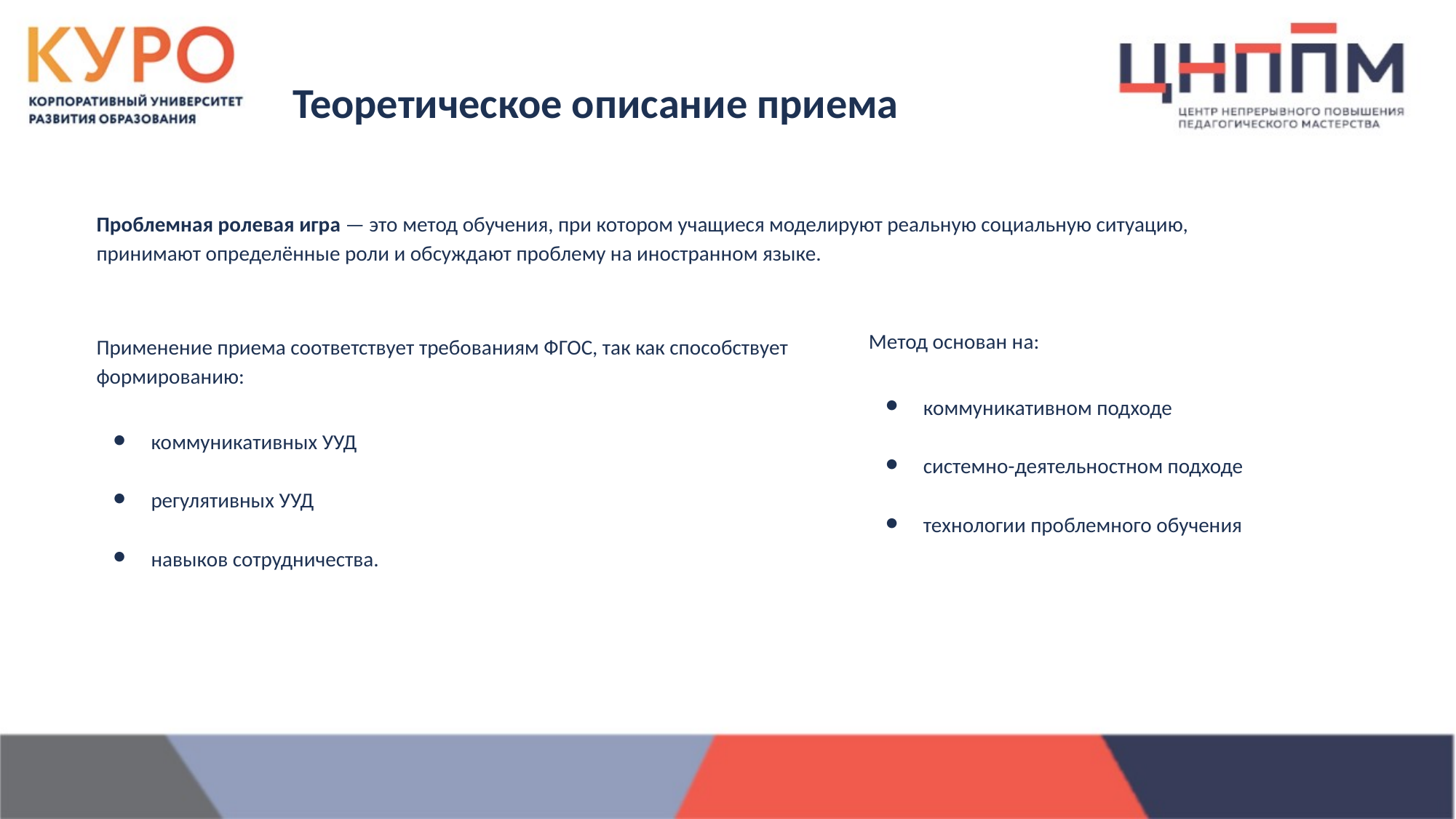

# Теоретическое описание приема
Проблемная ролевая игра — это метод обучения, при котором учащиеся моделируют реальную социальную ситуацию, принимают определённые роли и обсуждают проблему на иностранном языке.
Применение приема соответствует требованиям ФГОС, так как способствует формированию:
коммуникативных УУД
регулятивных УУД
навыков сотрудничества.

Метод основан на:
коммуникативном подходе
системно-деятельностном подходе
технологии проблемного обучения